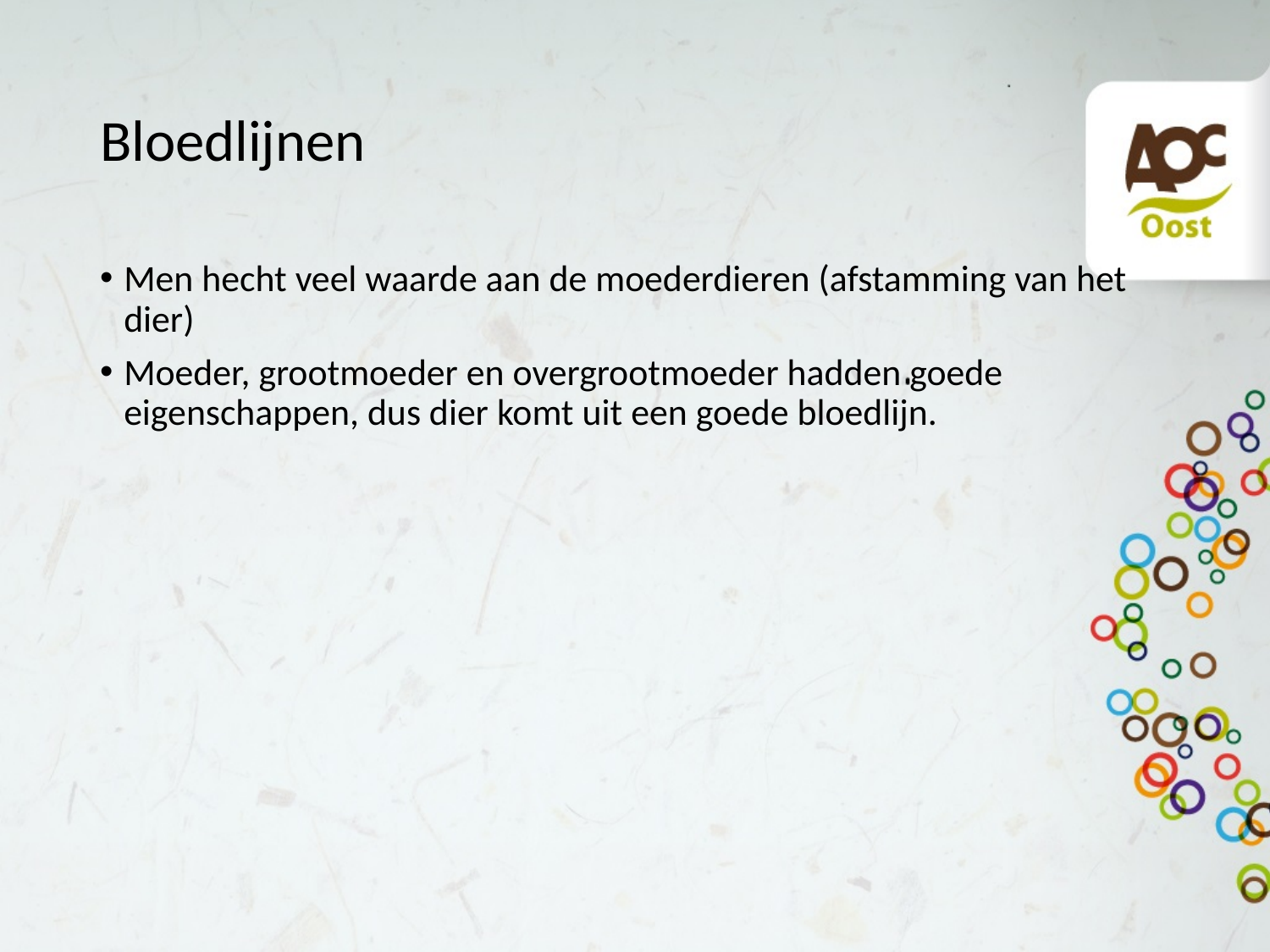

# Bloedlijnen
Men hecht veel waarde aan de moederdieren (afstamming van het dier)
Moeder, grootmoeder en overgrootmoeder hadden goede eigenschappen, dus dier komt uit een goede bloedlijn.